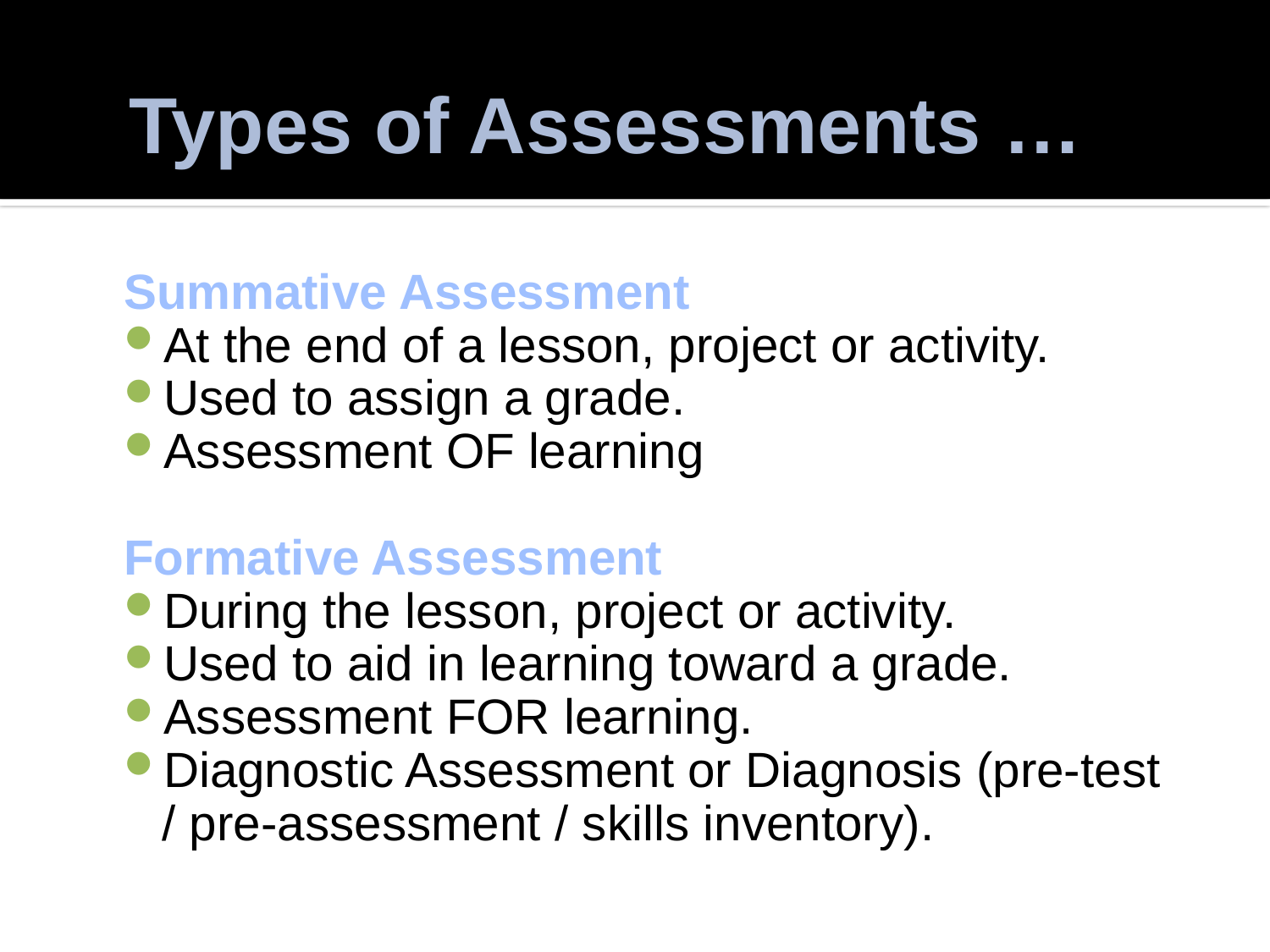

# Types of Assessments …
Summative Assessment
At the end of a lesson, project or activity.
Used to assign a grade.
Assessment OF learning

Formative Assessment
During the lesson, project or activity.
Used to aid in learning toward a grade.
Assessment FOR learning.
Diagnostic Assessment or Diagnosis (pre-test / pre-assessment / skills inventory).